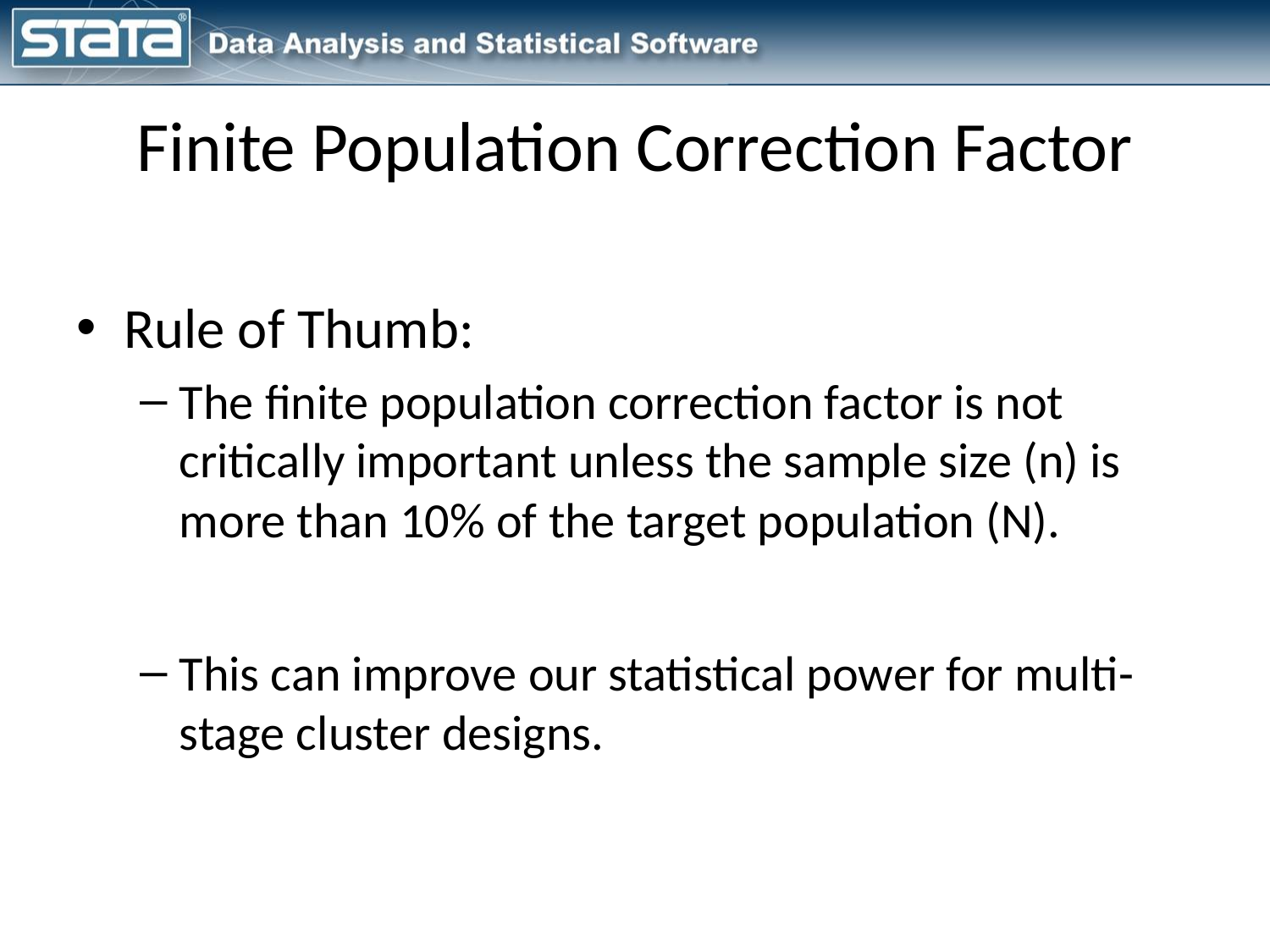

# Finite Population Correction Factor
Rule of Thumb:
The finite population correction factor is not critically important unless the sample size (n) is more than 10% of the target population (N).

This can improve our statistical power for multi-stage cluster designs.